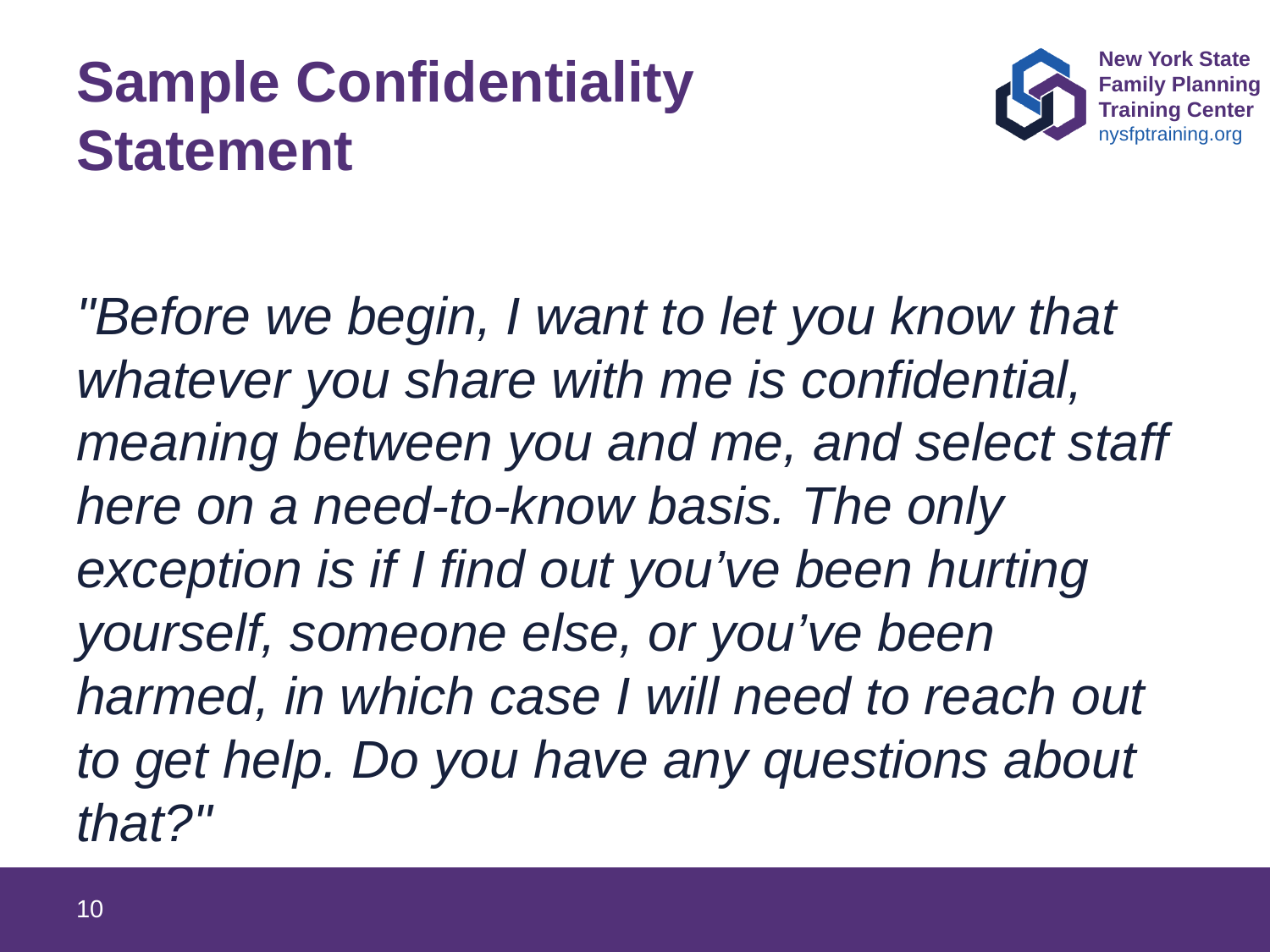

# Sample Confidentiality Statement
"Before we begin, I want to let you know that whatever you share with me is confidential, meaning between you and me, and select staff here on a need-to-know basis. The only exception is if I find out you’ve been hurting yourself, someone else, or you’ve been harmed, in which case I will need to reach out to get help. Do you have any questions about that?"
10